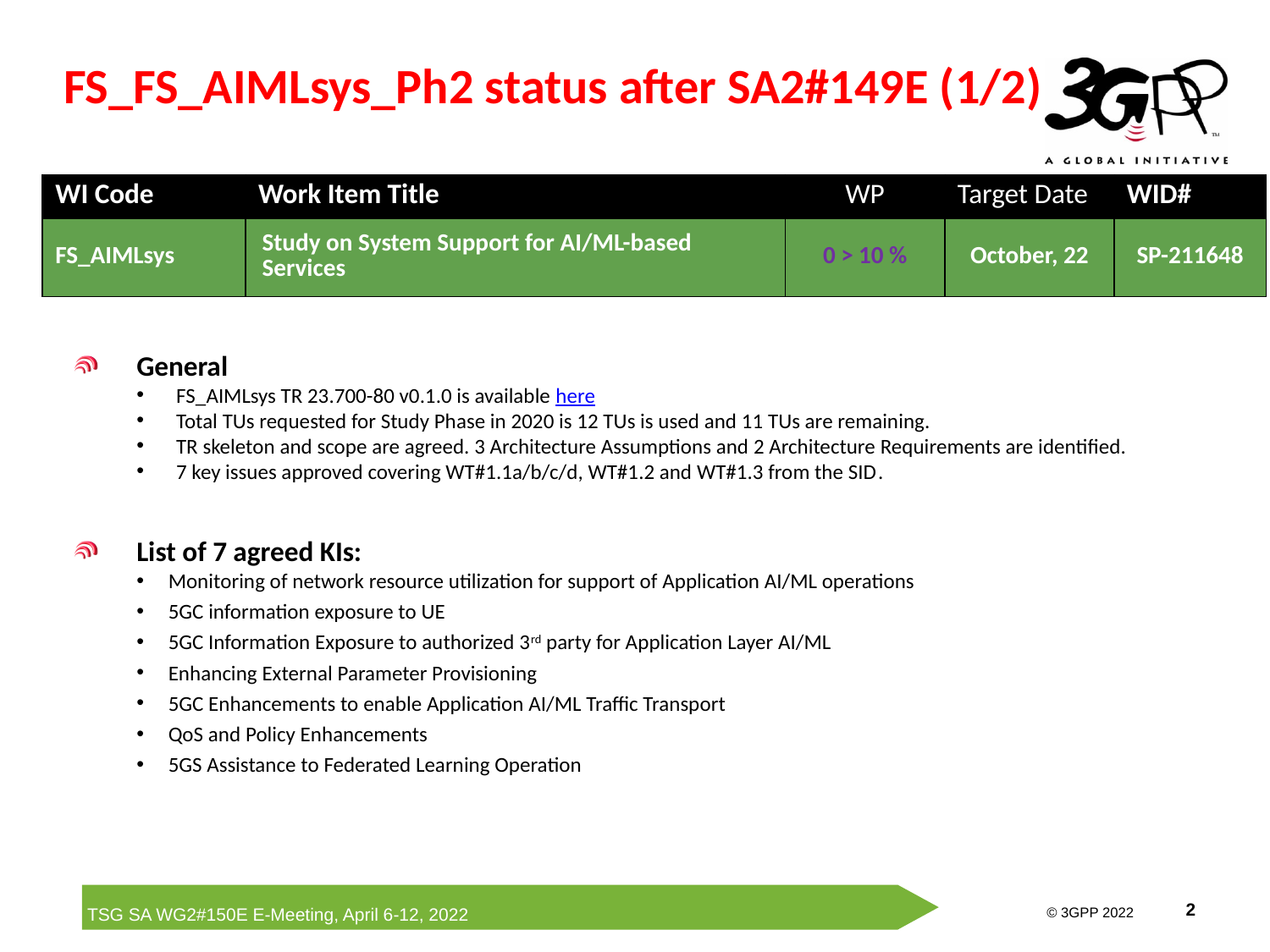

# FS_FS_AIMLsys_Ph2 status after SA2#149E (1/2)
| WI Code | Work Item Title | WP | Target Date | WID# |
| --- | --- | --- | --- | --- |
| FS\_AIMLsys | Study on System Support for AI/ML-based Services | 0 > 10 % | October, 22 | SP-211648 |
General
FS_AIMLsys TR 23.700-80 v0.1.0 is available here
Total TUs requested for Study Phase in 2020 is 12 TUs is used and 11 TUs are remaining.
TR skeleton and scope are agreed. 3 Architecture Assumptions and 2 Architecture Requirements are identified.
7 key issues approved covering WT#1.1a/b/c/d, WT#1.2 and WT#1.3 from the SID.

List of 7 agreed KIs:
Monitoring of network resource utilization for support of Application AI/ML operations
5GC information exposure to UE
5GC Information Exposure to authorized 3rd party for Application Layer AI/ML
Enhancing External Parameter Provisioning
5GC Enhancements to enable Application AI/ML Traffic Transport
QoS and Policy Enhancements
5GS Assistance to Federated Learning Operation